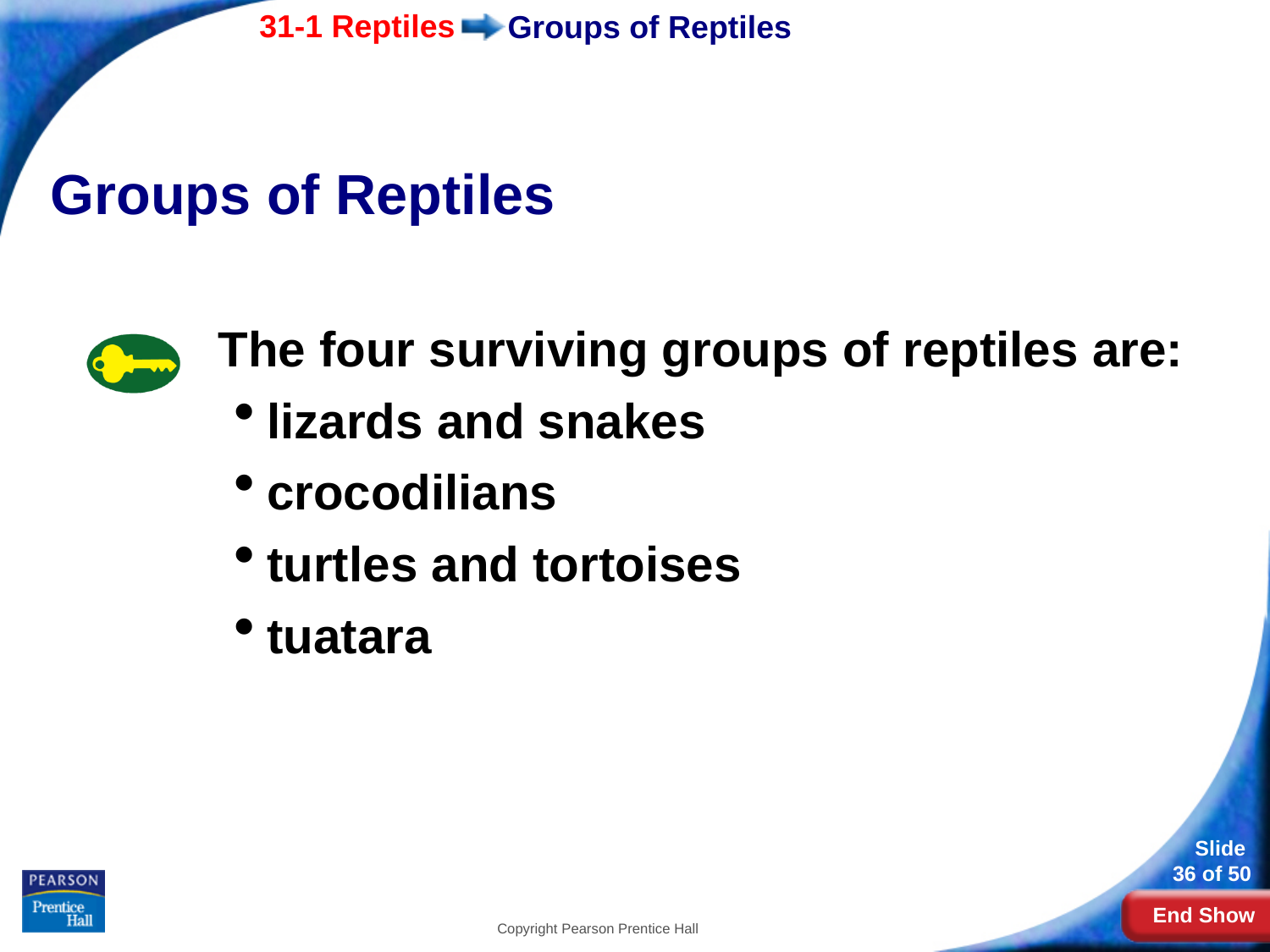

# Groups of Reptiles
Groups of Reptiles
The four surviving groups of reptiles are:
lizards and snakes
crocodilians
turtles and tortoises
tuatara

Copyright Pearson Prentice Hall